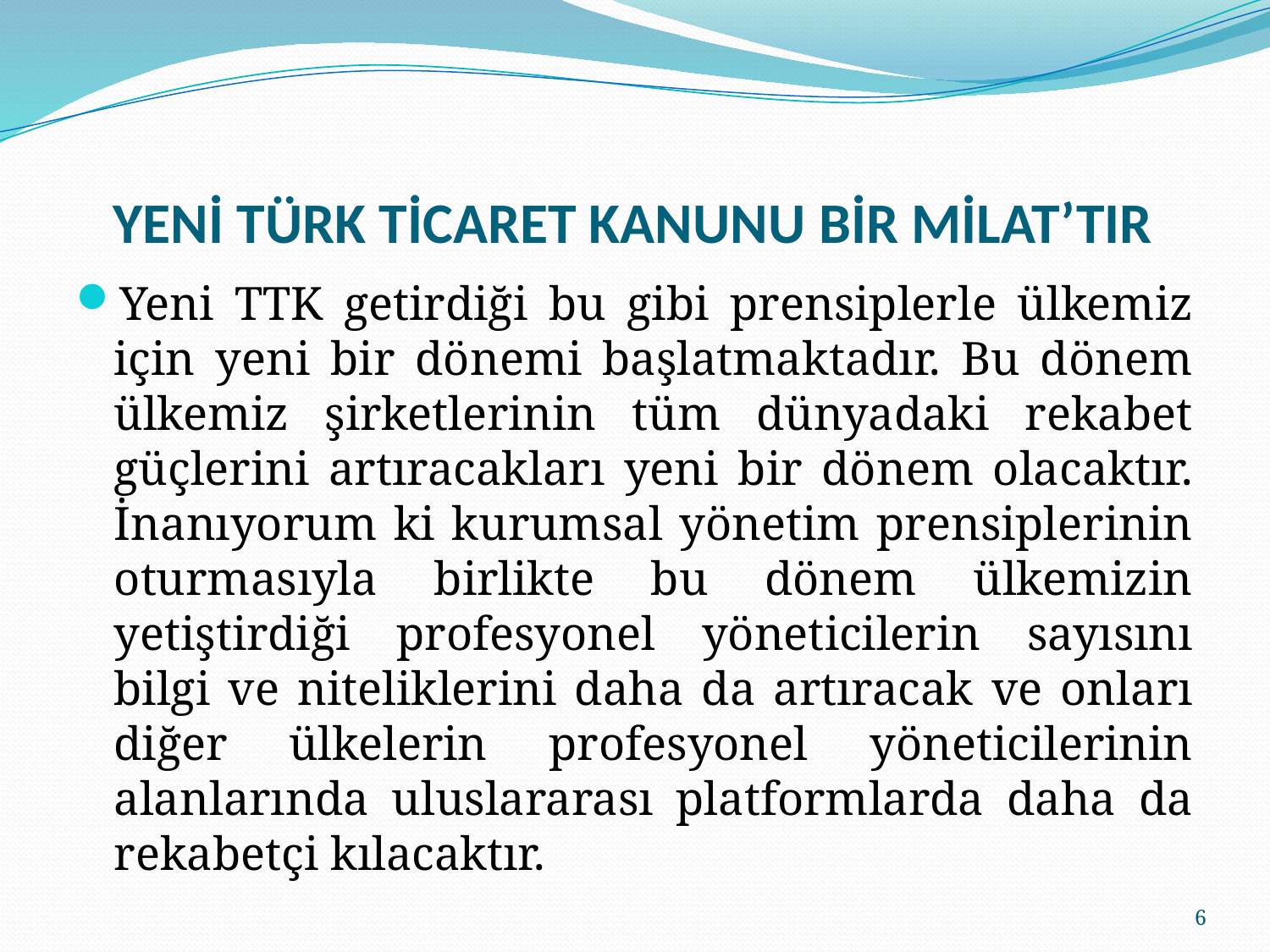

# YENİ TÜRK TİCARET KANUNU BİR MİLAT’TIR
Yeni TTK getirdiği bu gibi prensiplerle ülkemiz için yeni bir dönemi başlatmaktadır. Bu dönem ülkemiz şirketlerinin tüm dünyadaki rekabet güçlerini artıracakları yeni bir dönem olacaktır. İnanıyorum ki kurumsal yönetim prensiplerinin oturmasıyla birlikte bu dönem ülkemizin yetiştirdiği profesyonel yöneticilerin sayısını bilgi ve niteliklerini daha da artıracak ve onları diğer ülkelerin profesyonel yöneticilerinin alanlarında uluslararası platformlarda daha da rekabetçi kılacaktır.
6